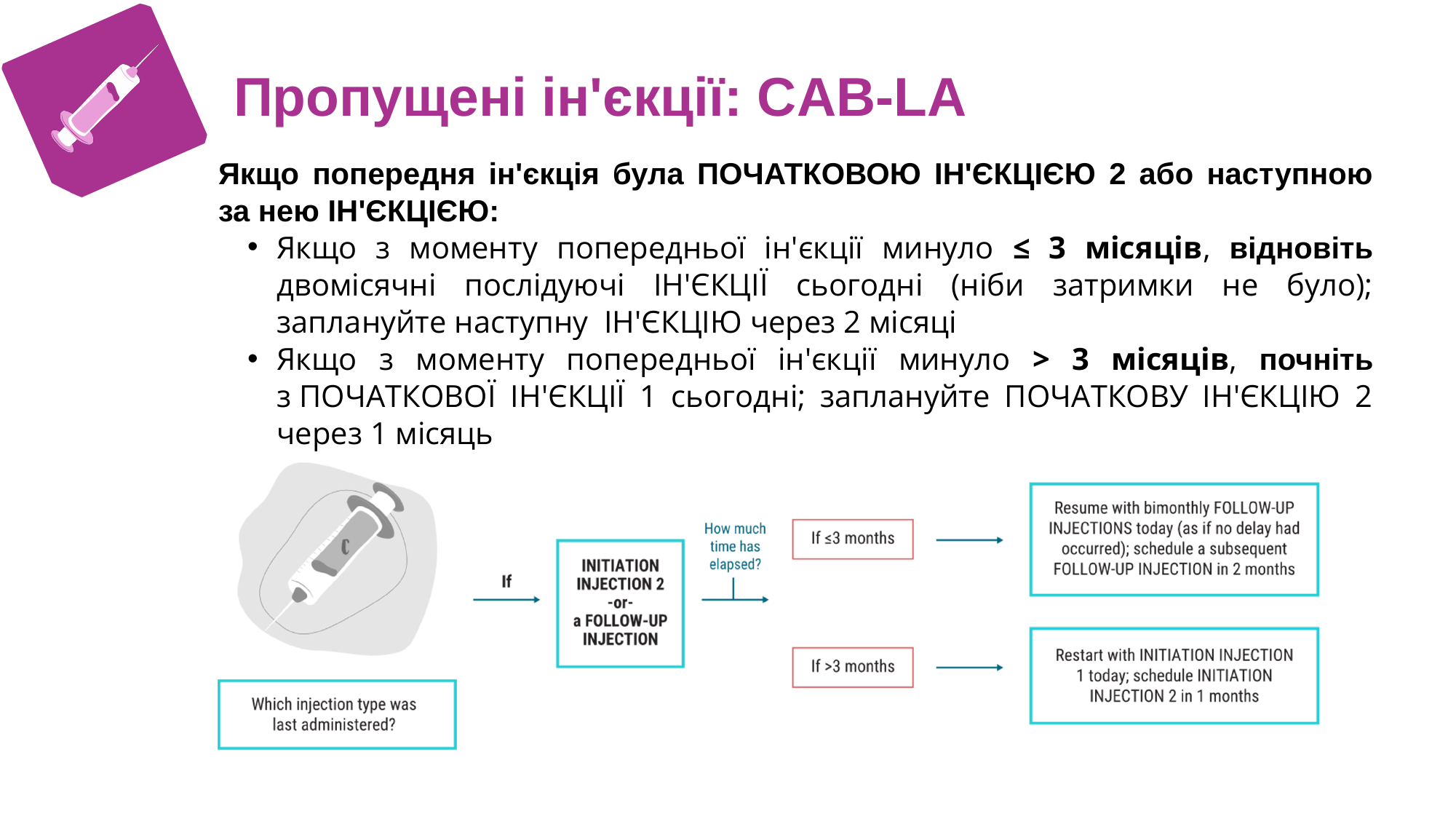

С
Пропущені ін'єкції: CAB-LA
Якщо попередня ін'єкція була ПОЧАТКОВОЮ ІН'ЄКЦІЄЮ 2 або наступною за нею ІН'ЄКЦІЄЮ:
Якщо з моменту попередньої ін'єкції минуло ≤ 3 місяців, відновіть двомісячні послідуючі ІН'ЄКЦІЇ сьогодні (ніби затримки не було); заплануйте наступну  ІН'ЄКЦІЮ через 2 місяці
Якщо з моменту попередньої ін'єкції минуло > 3 місяців, почніть з ПОЧАТКОВОЇ ІН'ЄКЦІЇ 1 сьогодні; заплануйте ПОЧАТКОВУ ІН'ЄКЦІЮ 2 через 1 місяць